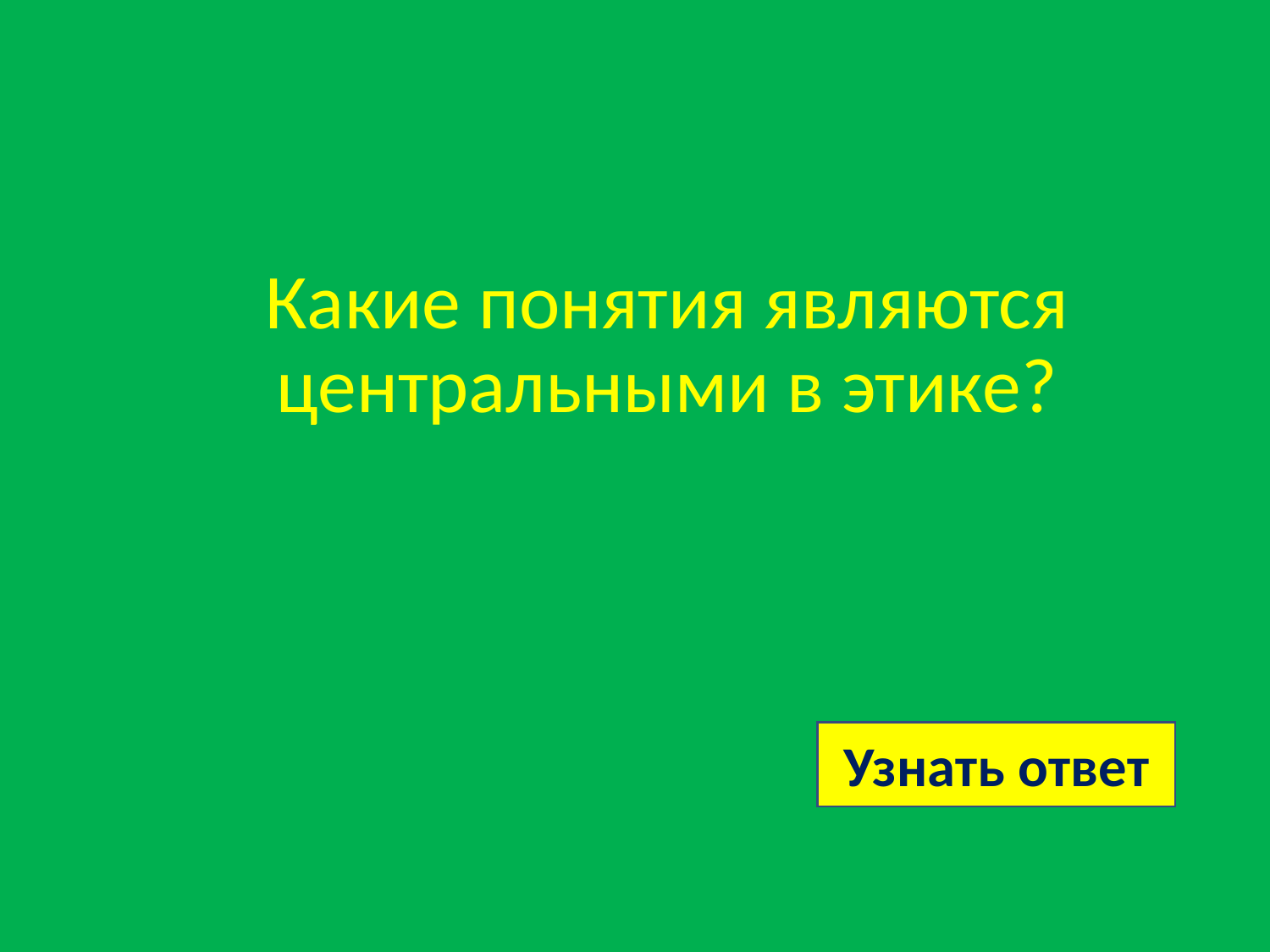

# Какие понятия являются центральными в этике?